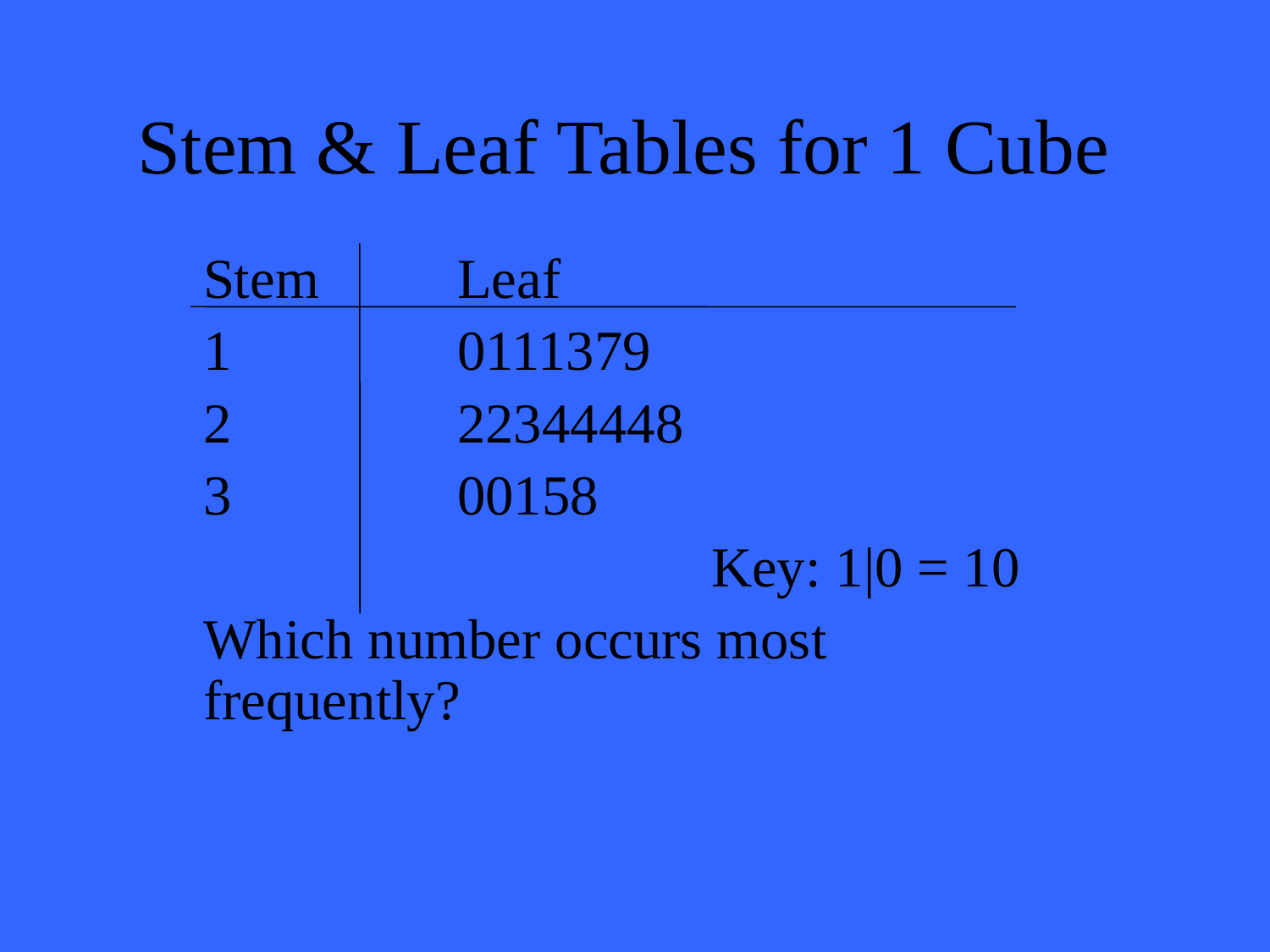

# Stem & Leaf Tables for 1 Cube
Stem		Leaf
1		0111379
2		22344448
3		00158
				Key: 1|0 = 10
Which number occurs most frequently?